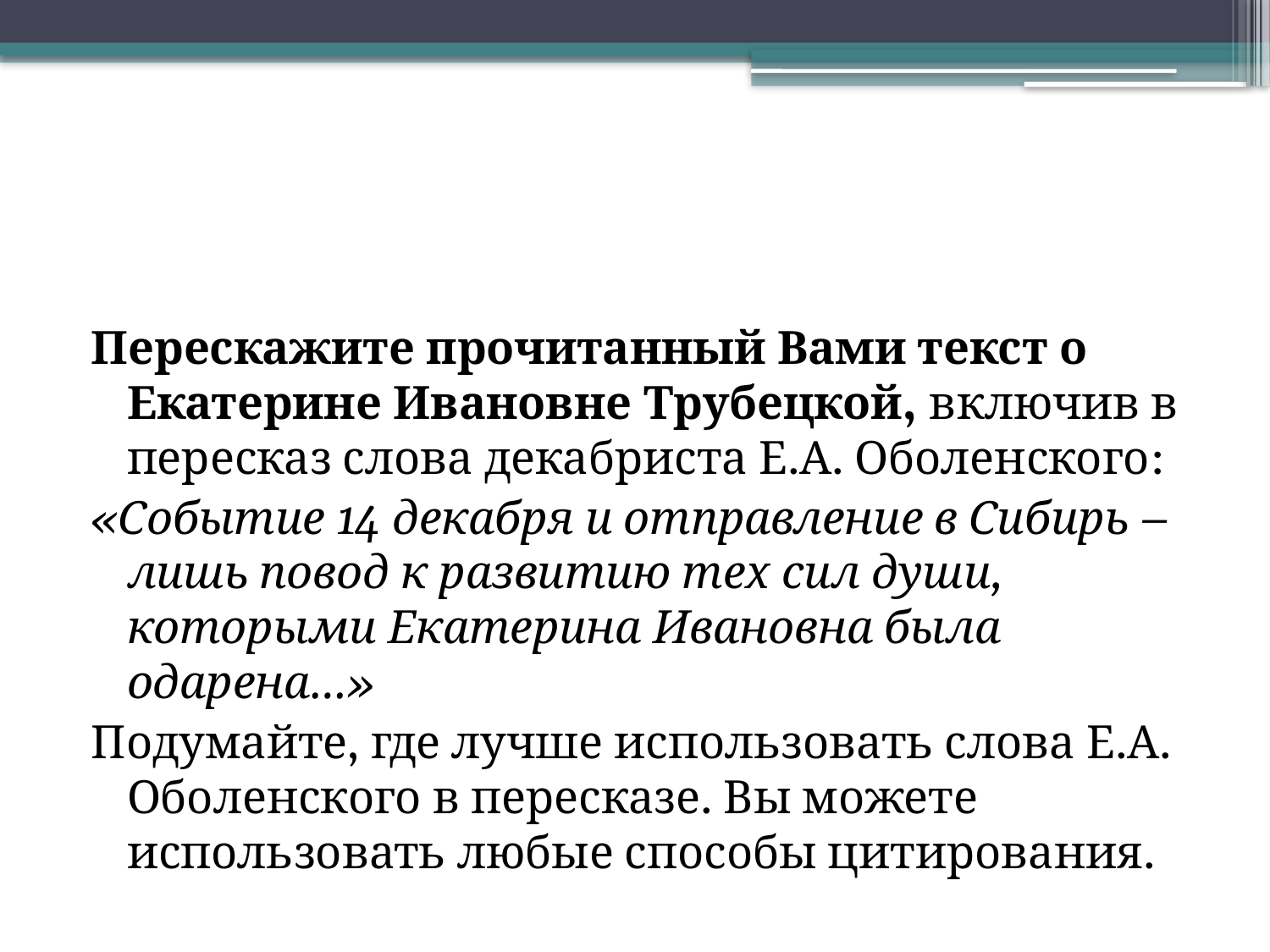

#
Перескажите прочитанный Вами текст о Екатерине Ивановне Трубецкой, включив в пересказ слова декабриста Е.А. Оболенского:
«Событие 14 декабря и отправление в Сибирь – лишь повод к развитию тех сил души, которыми Екатерина Ивановна была одарена…»
Подумайте, где лучше использовать слова Е.А. Оболенского в пересказе. Вы можете использовать любые способы цитирования.